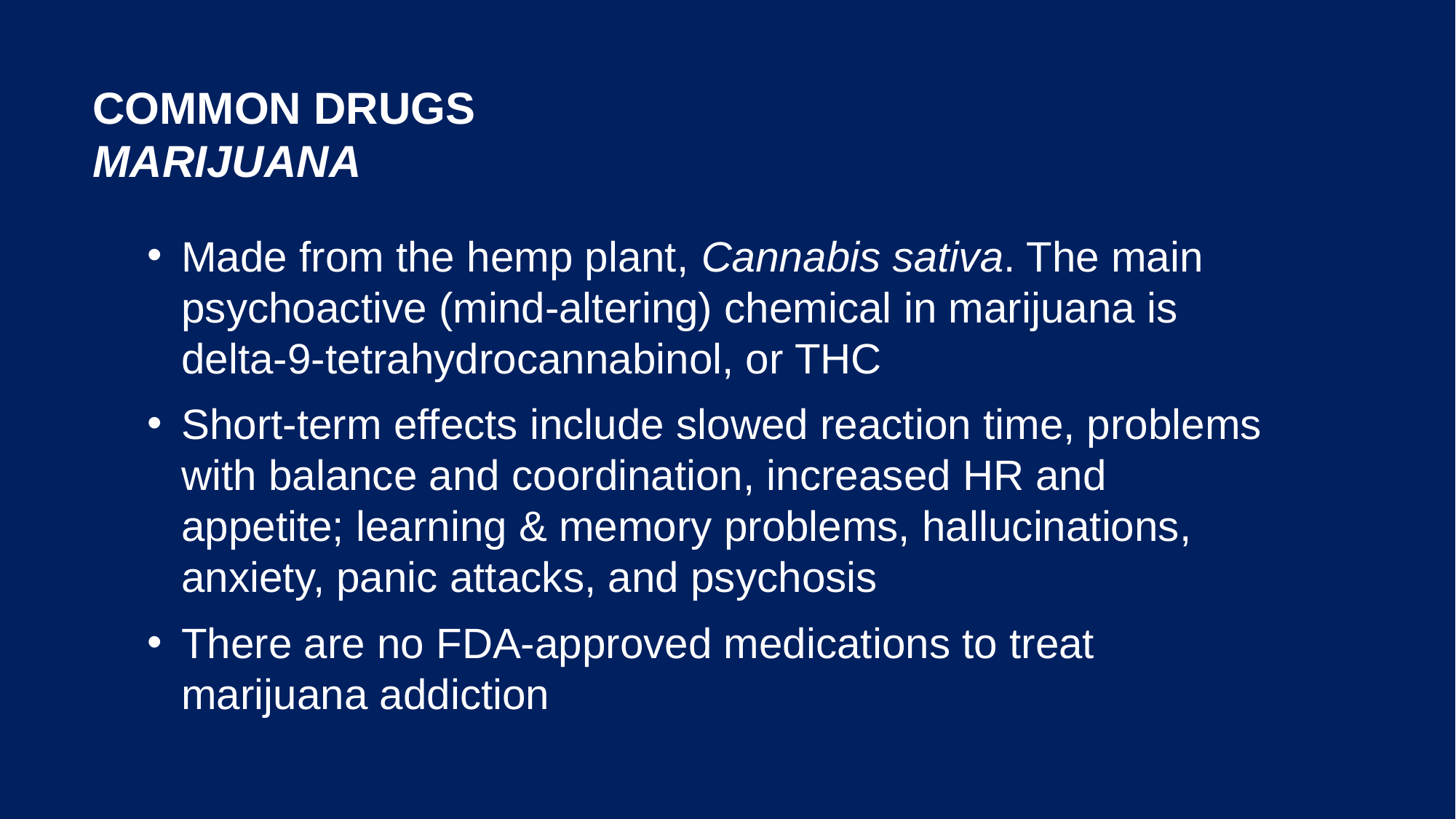

# Common Drugs Marijuana
Made from the hemp plant, Cannabis sativa. The main psychoactive (mind-altering) chemical in marijuana is delta-9-tetrahydrocannabinol, or THC
Short-term effects include slowed reaction time, problems with balance and coordination, increased HR and appetite; learning & memory problems, hallucinations, anxiety, panic attacks, and psychosis
There are no FDA-approved medications to treat marijuana addiction